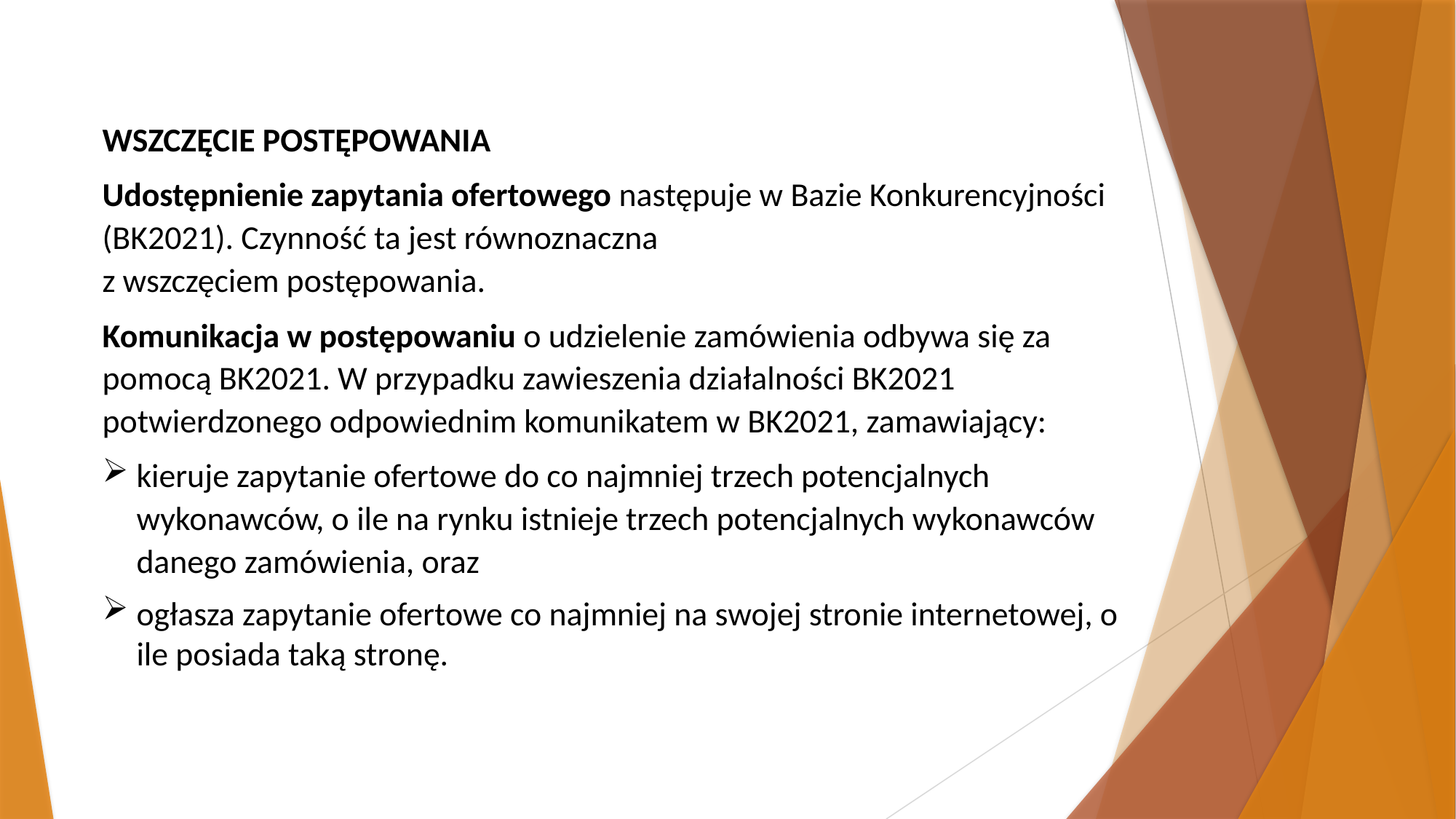

WSZCZĘCIE POSTĘPOWANIA
Udostępnienie zapytania ofertowego następuje w Bazie Konkurencyjności (BK2021). Czynność ta jest równoznaczna
z wszczęciem postępowania.
Komunikacja w postępowaniu o udzielenie zamówienia odbywa się za pomocą BK2021. W przypadku zawieszenia działalności BK2021 potwierdzonego odpowiednim komunikatem w BK2021, zamawiający:
kieruje zapytanie ofertowe do co najmniej trzech potencjalnych wykonawców, o ile na rynku istnieje trzech potencjalnych wykonawców danego zamówienia, oraz
ogłasza zapytanie ofertowe co najmniej na swojej stronie internetowej, o ile posiada taką stronę.